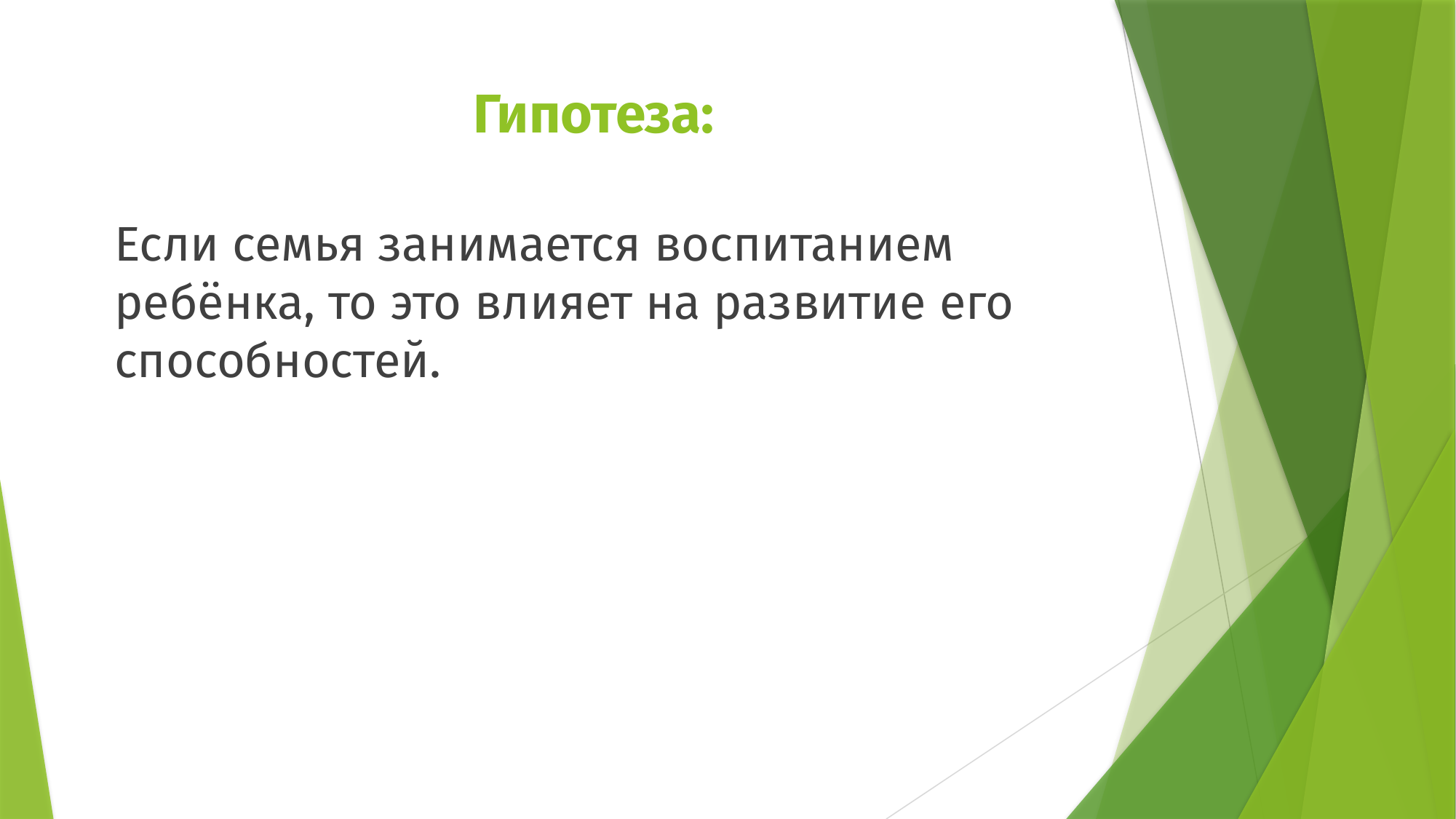

# Гипотеза:

Если семья занимается воспитанием ребёнка, то это влияет на развитие его способностей.